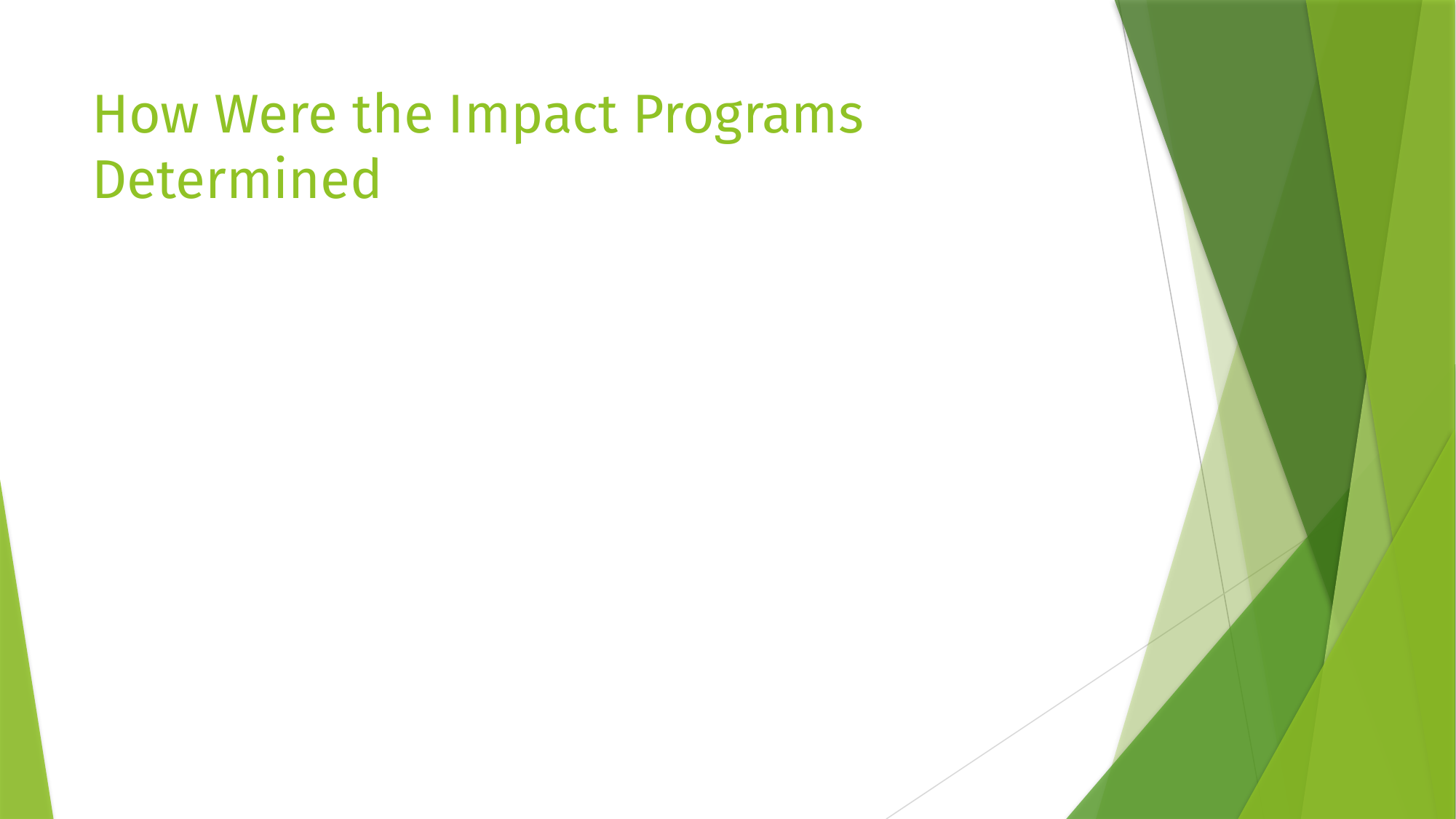

# How Were the Impact Programs Determined